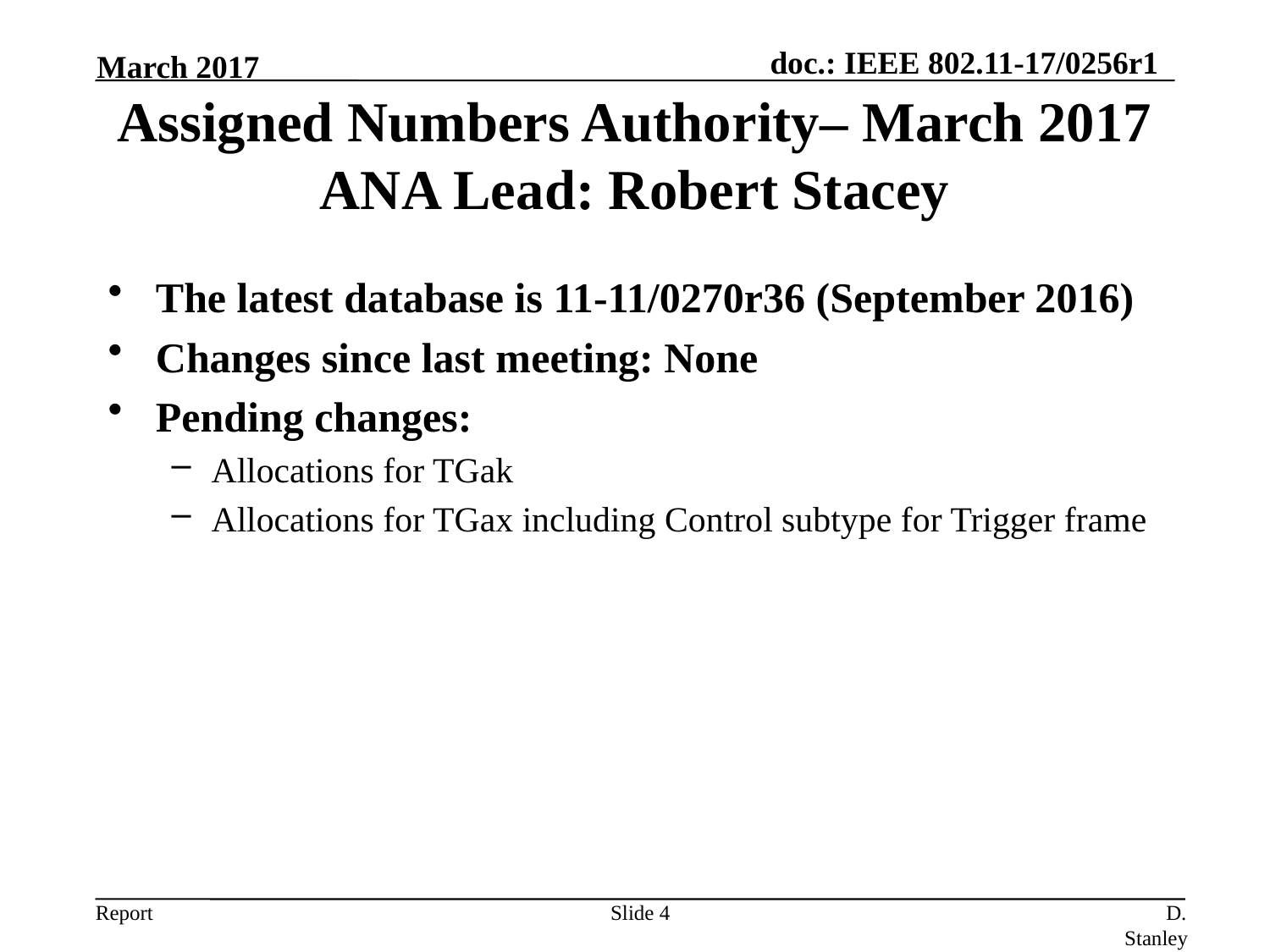

March 2017
# Assigned Numbers Authority– March 2017 ANA Lead: Robert Stacey
The latest database is 11-11/0270r36 (September 2016)
Changes since last meeting: None
Pending changes:
Allocations for TGak
Allocations for TGax including Control subtype for Trigger frame

Slide 4
D. Stanley, HP Enterprise